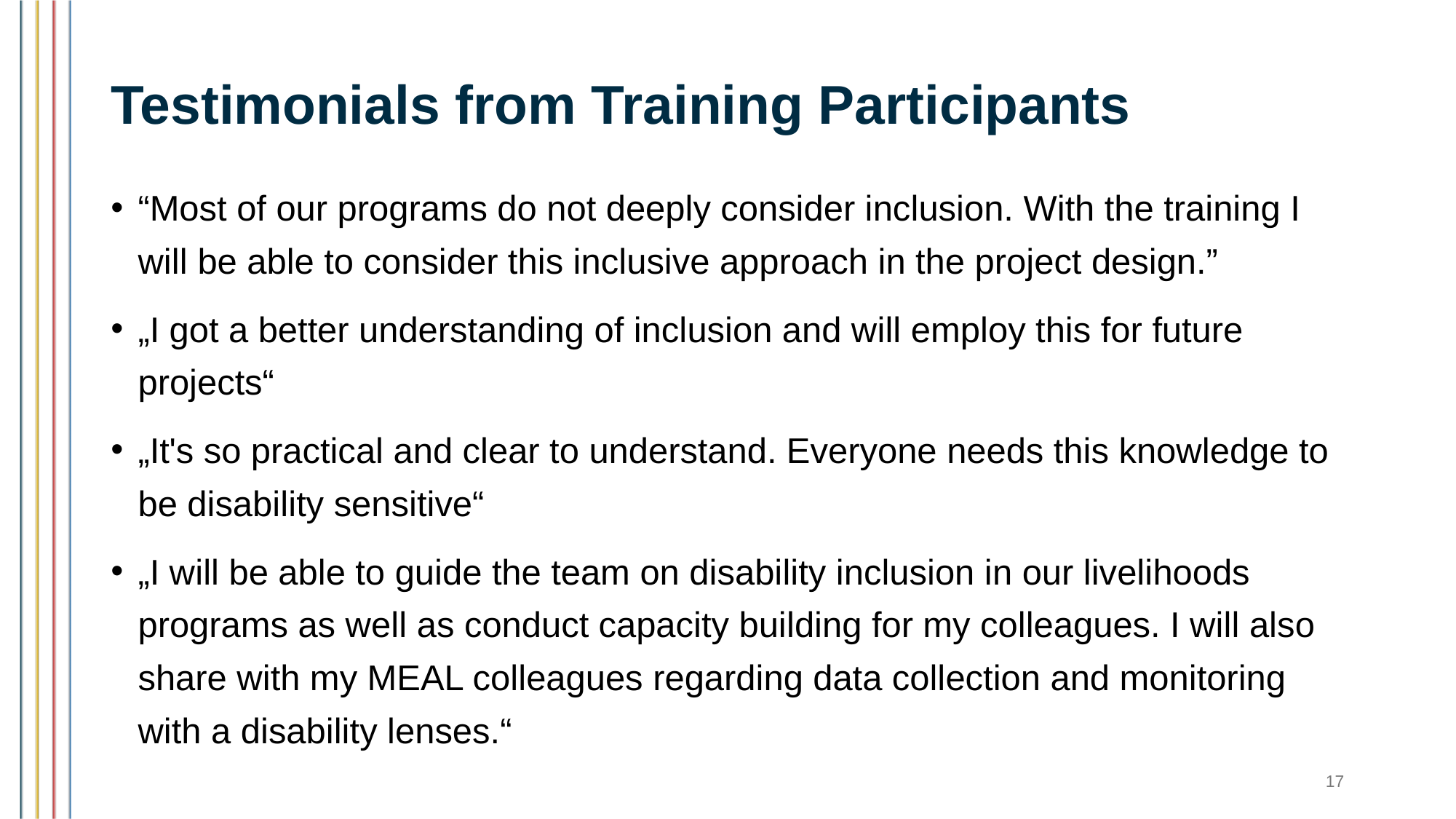

# Testimonials from Training Participants
“Most of our programs do not deeply consider inclusion. With the training I will be able to consider this inclusive approach in the project design.”
„I got a better understanding of inclusion and will employ this for future projects“
„It's so practical and clear to understand. Everyone needs this knowledge to be disability sensitive“
„I will be able to guide the team on disability inclusion in our livelihoods programs as well as conduct capacity building for my colleagues. I will also share with my MEAL colleagues regarding data collection and monitoring with a disability lenses.“
17